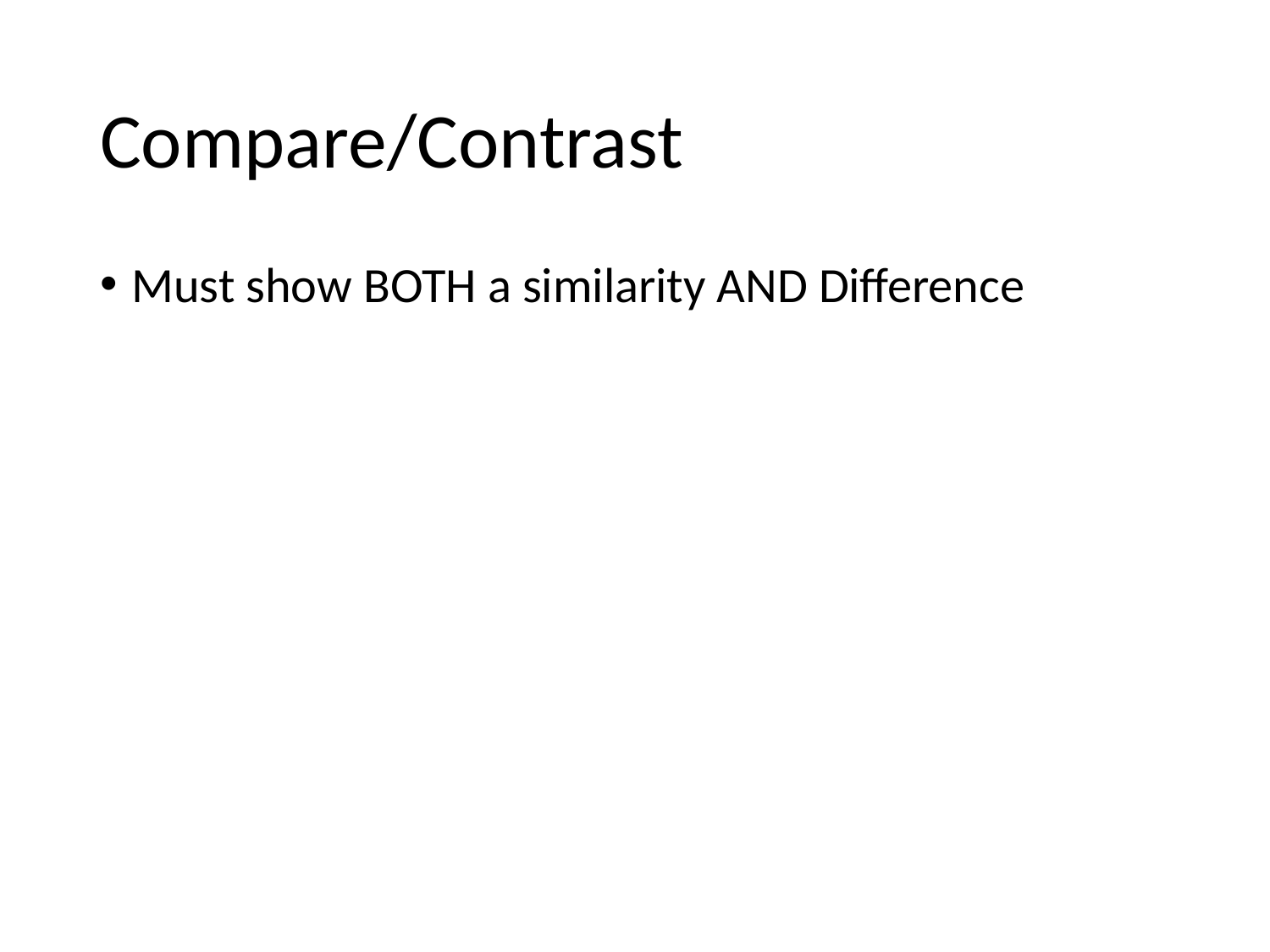

# Compare/Contrast
Must show BOTH a similarity AND Difference